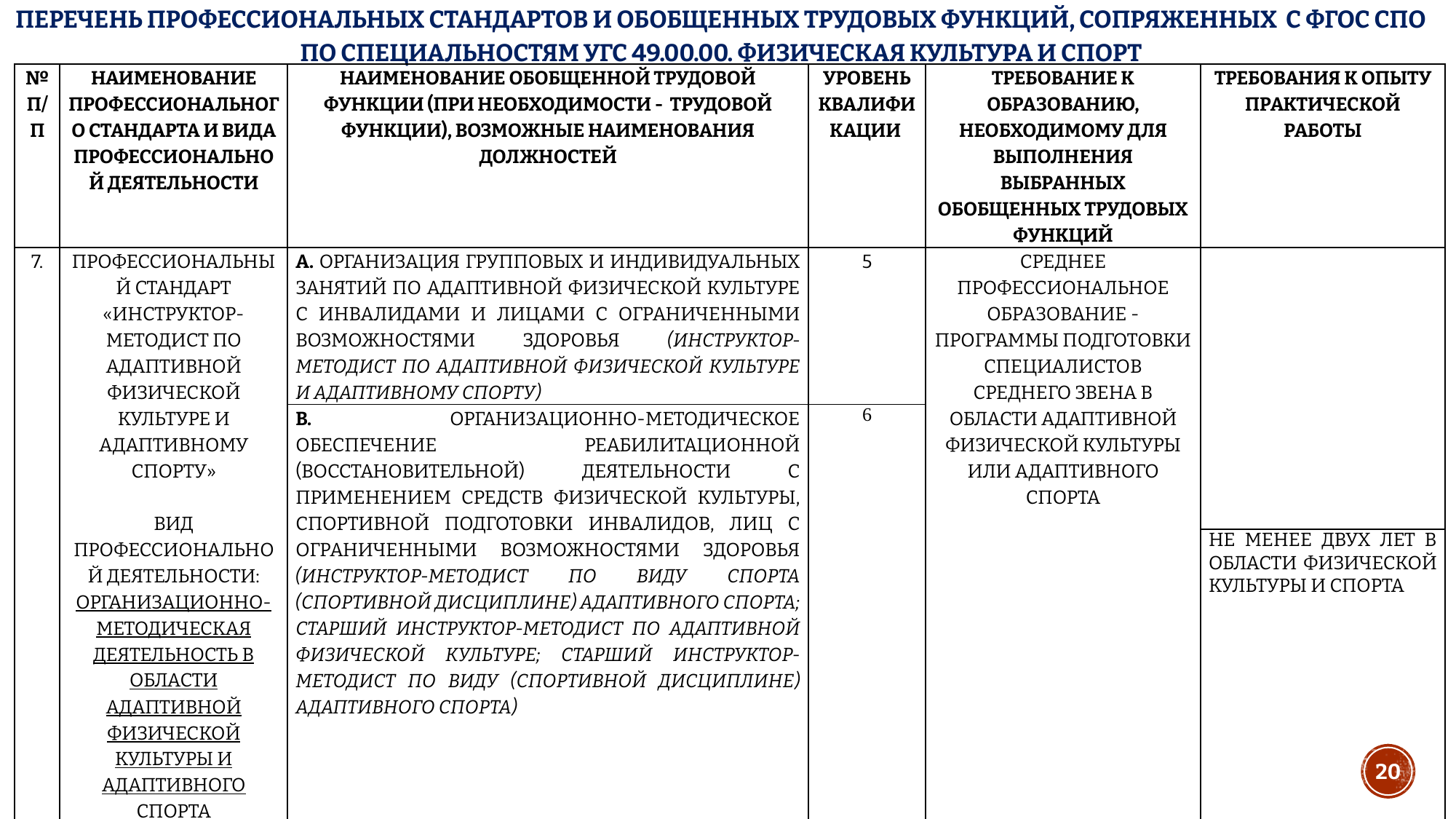

# Перечень профессиональных стандартов и обобщенных трудовых функций, сопряженных  с ФГОС СПО по специальностям УГС 49.00.00. Физическая культура и спорт
| № п/п | Наименование профессионального стандарта и вида профессиональной деятельности | Наименование обобщенной трудовой функции (при необходимости - трудовой функции), возможные наименования должностей | Уровень квалификации | Требование к образованию, необходимому для выполнения выбранных обобщенных трудовых функций | Требования к опыту практической работы |
| --- | --- | --- | --- | --- | --- |
| 7. | Профессиональный стандарт «Инструктор-методист по адаптивной физической культуре и адаптивному спорту» Вид профессиональной деятельности: Организационно-методическая деятельность в области адаптивной физической культуры и адаптивного спорта | А. Организация групповых и индивидуальных занятий по адаптивной физической культуре с инвалидами и лицами с ограниченными возможностями здоровья (инструктор-методист по адаптивной физической культуре и адаптивному спорту) | 5 | Среднее профессиональное образование - программы подготовки специалистов среднего звена в области адаптивной физической культуры или адаптивного спорта |  |
|  |  | В. Организационно-методическое обеспечение реабилитационной (восстановительной) деятельности с применением средств физической культуры, спортивной подготовки инвалидов, лиц с ограниченными возможностями здоровья (инструктор-методист по виду спорта (спортивной дисциплине) адаптивного спорта; старший инструктор-методист по адаптивной физической культуре; старший инструктор-методист по виду (спортивной дисциплине) адаптивного спорта) | 6 |  |  |
|  |  |  |  |  | Не менее двух лет в области физической культуры и спорта |
20